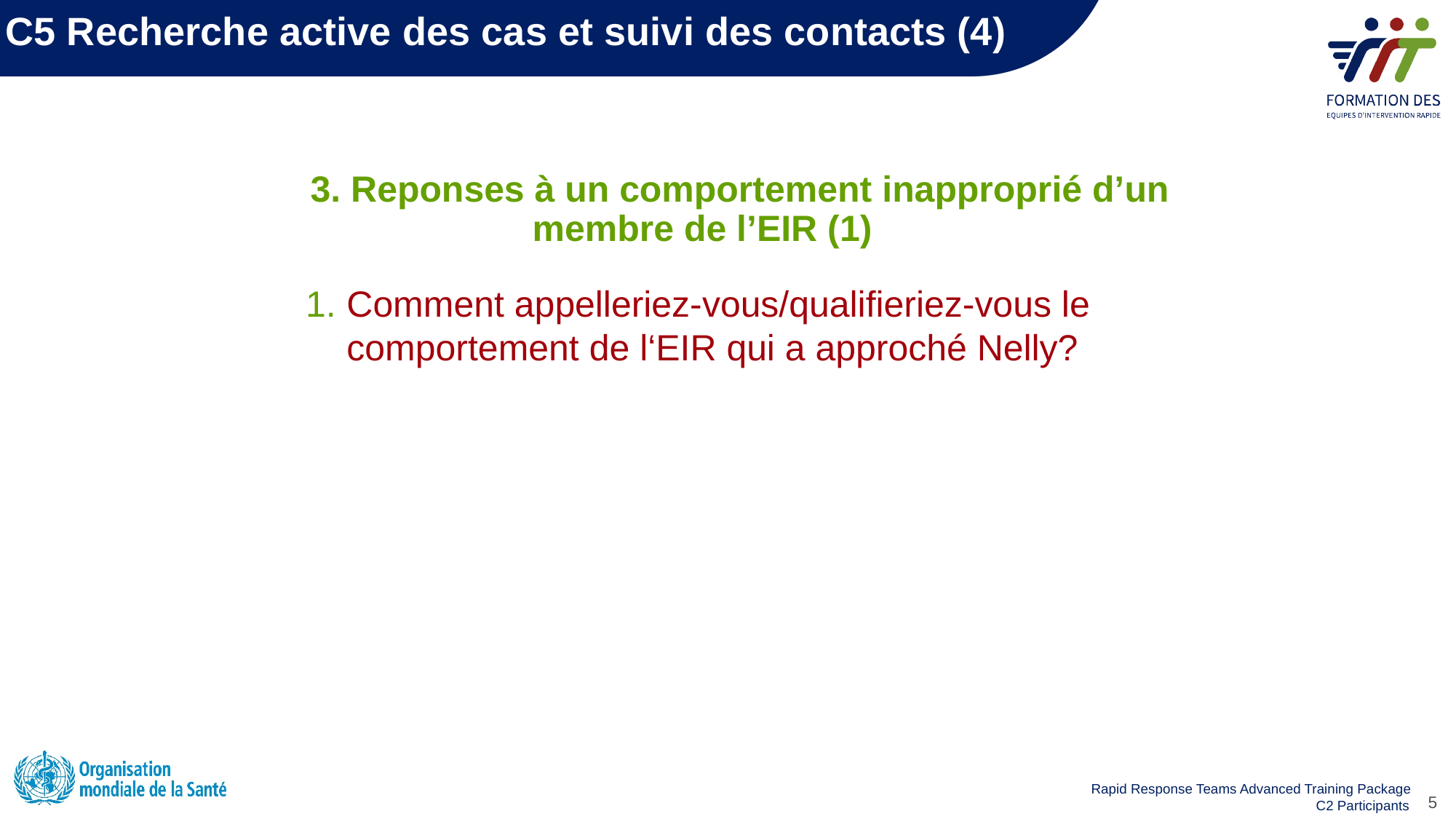

C5 Recherche active des cas et suivi des contacts (4)
3. Reponses à un comportement inapproprié d’un membre de l’EIR (1)
Comment appelleriez-vous/qualifieriez-vous le comportement de l‘EIR qui a approché Nelly?